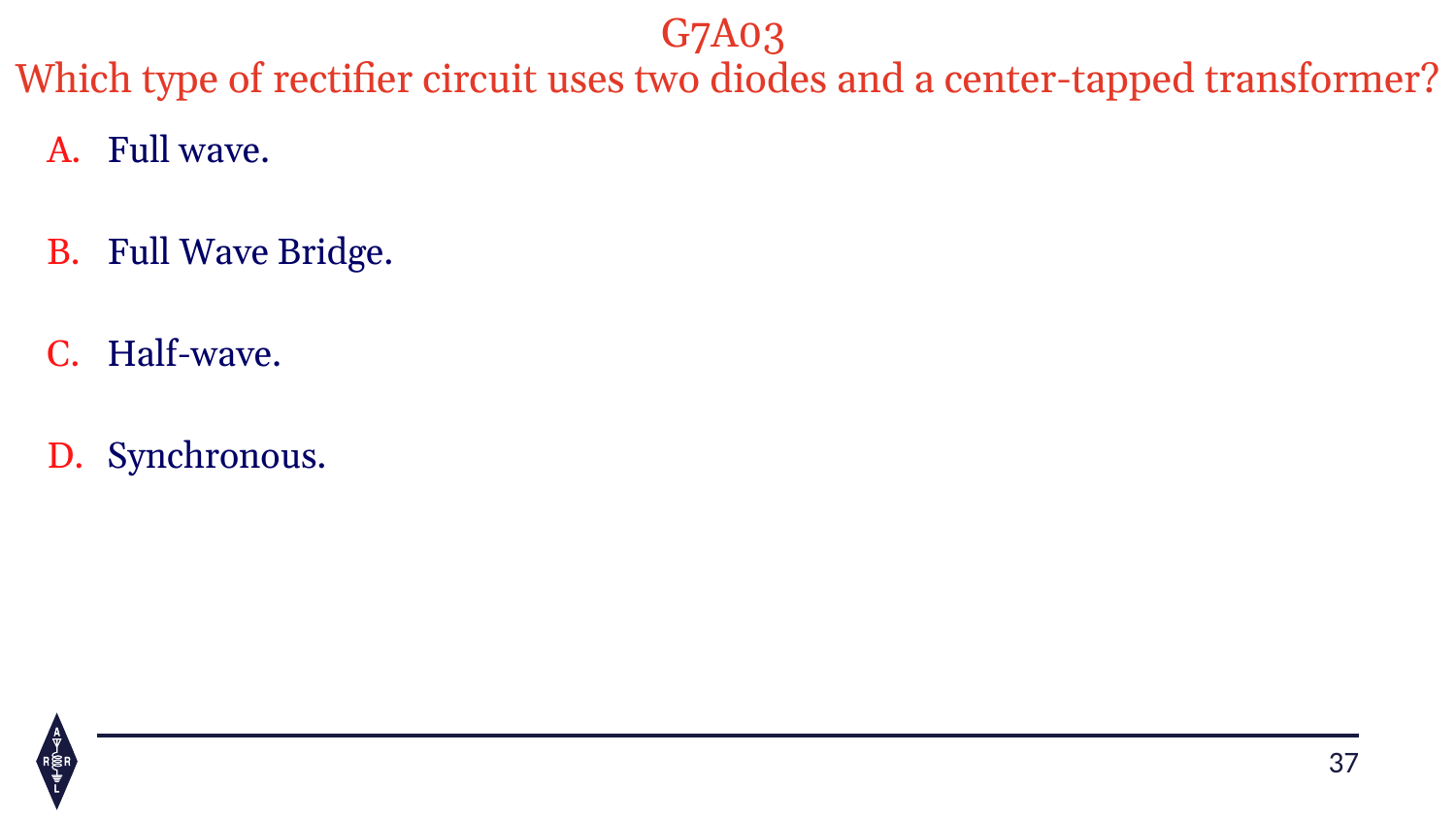

G7A03
Which type of rectifier circuit uses two diodes and a center-tapped transformer?
Full wave.

Full Wave Bridge.

Half-wave.

Synchronous.
37